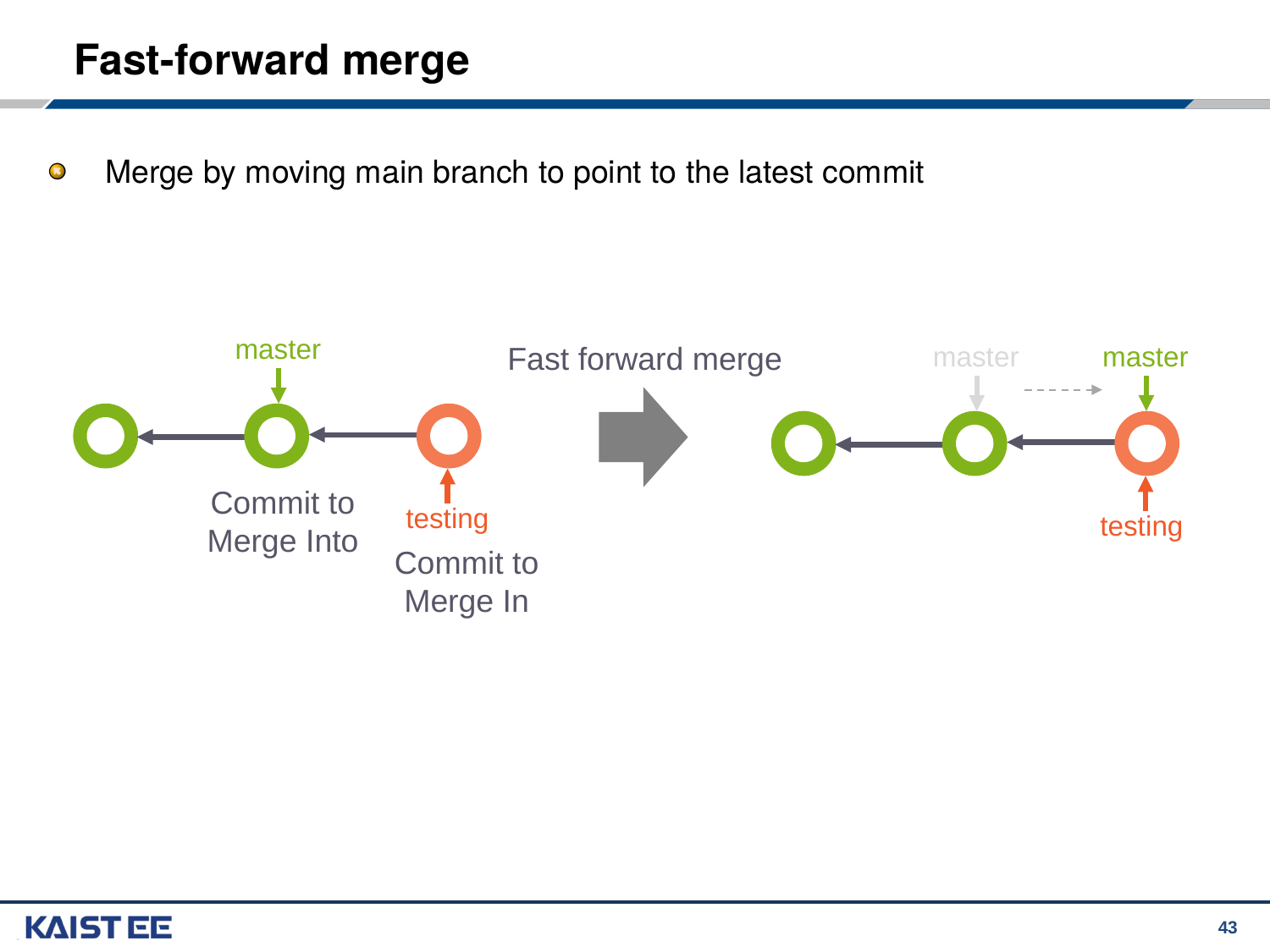

# Fast-forward merge
Merge by moving main branch to point to the latest commit

master

testing
Fast forward merge
master
master

Commit to Merge Into
testing
Commit to Merge In